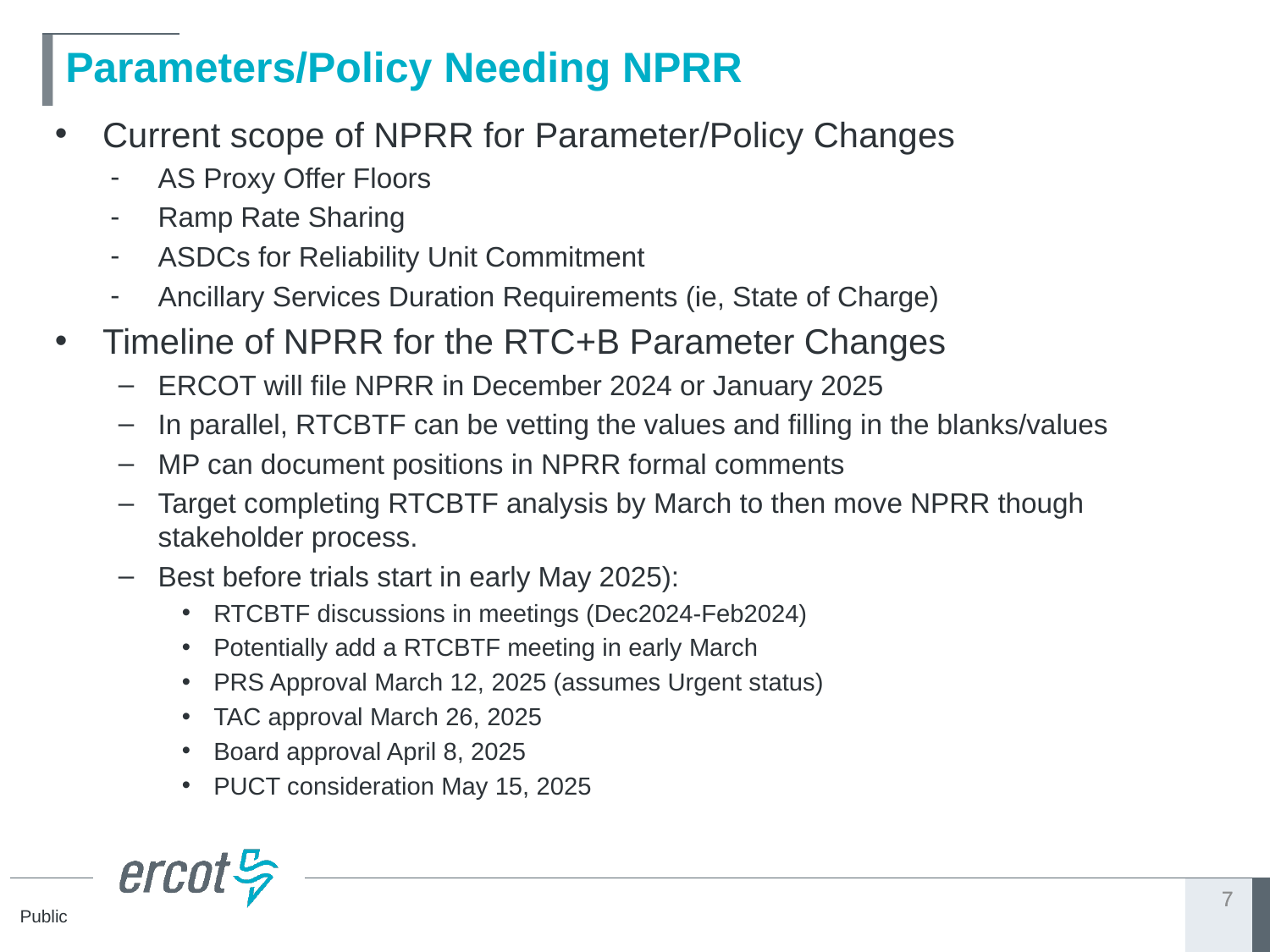

# Parameters/Policy Needing NPRR
Current scope of NPRR for Parameter/Policy Changes
AS Proxy Offer Floors
Ramp Rate Sharing
ASDCs for Reliability Unit Commitment
Ancillary Services Duration Requirements (ie, State of Charge)
Timeline of NPRR for the RTC+B Parameter Changes
ERCOT will file NPRR in December 2024 or January 2025
In parallel, RTCBTF can be vetting the values and filling in the blanks/values
MP can document positions in NPRR formal comments
Target completing RTCBTF analysis by March to then move NPRR though stakeholder process.
Best before trials start in early May 2025):
RTCBTF discussions in meetings (Dec2024-Feb2024)
Potentially add a RTCBTF meeting in early March
PRS Approval March 12, 2025 (assumes Urgent status)
TAC approval March 26, 2025
Board approval April 8, 2025
PUCT consideration May 15, 2025

7